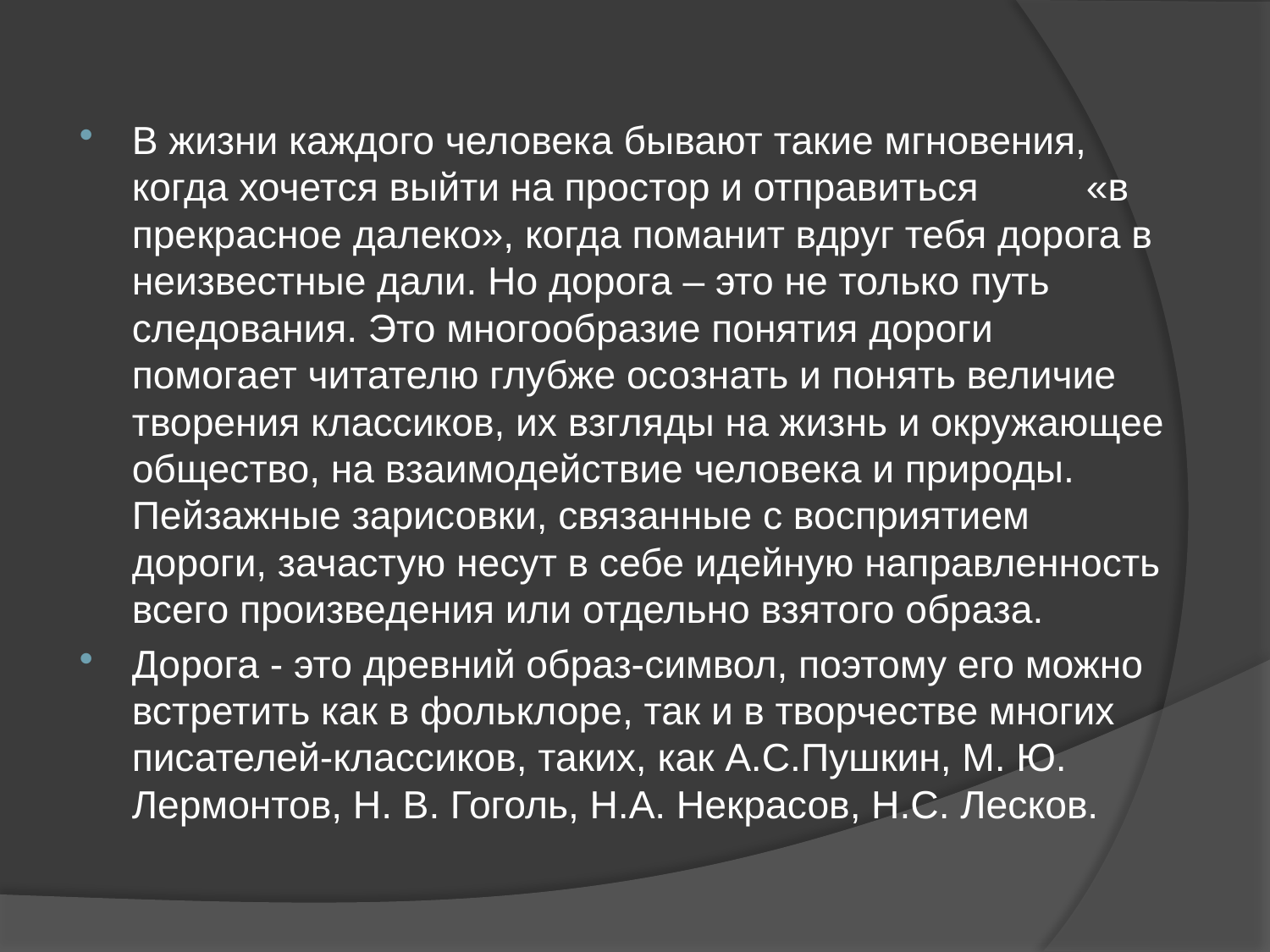

В жизни каждого человека бывают такие мгновения, когда хочется выйти на простор и отправиться          «в прекрасное далеко», когда поманит вдруг тебя дорога в неизвестные дали. Но дорога – это не только путь следования. Это многообразие понятия дороги помогает читателю глубже осознать и понять величие творения классиков, их взгляды на жизнь и окружающее общество, на взаимодействие человека и природы. Пейзажные зарисовки, связанные с восприятием дороги, зачастую несут в себе идейную направленность всего произведения или отдельно взятого образа.
Дорога - это древний образ-символ, поэтому его можно встретить как в фольклоре, так и в творчестве многих писателей-классиков, таких, как А.С.Пушкин, М. Ю. Лермонтов, Н. В. Гоголь, Н.А. Некрасов, Н.С. Лесков.